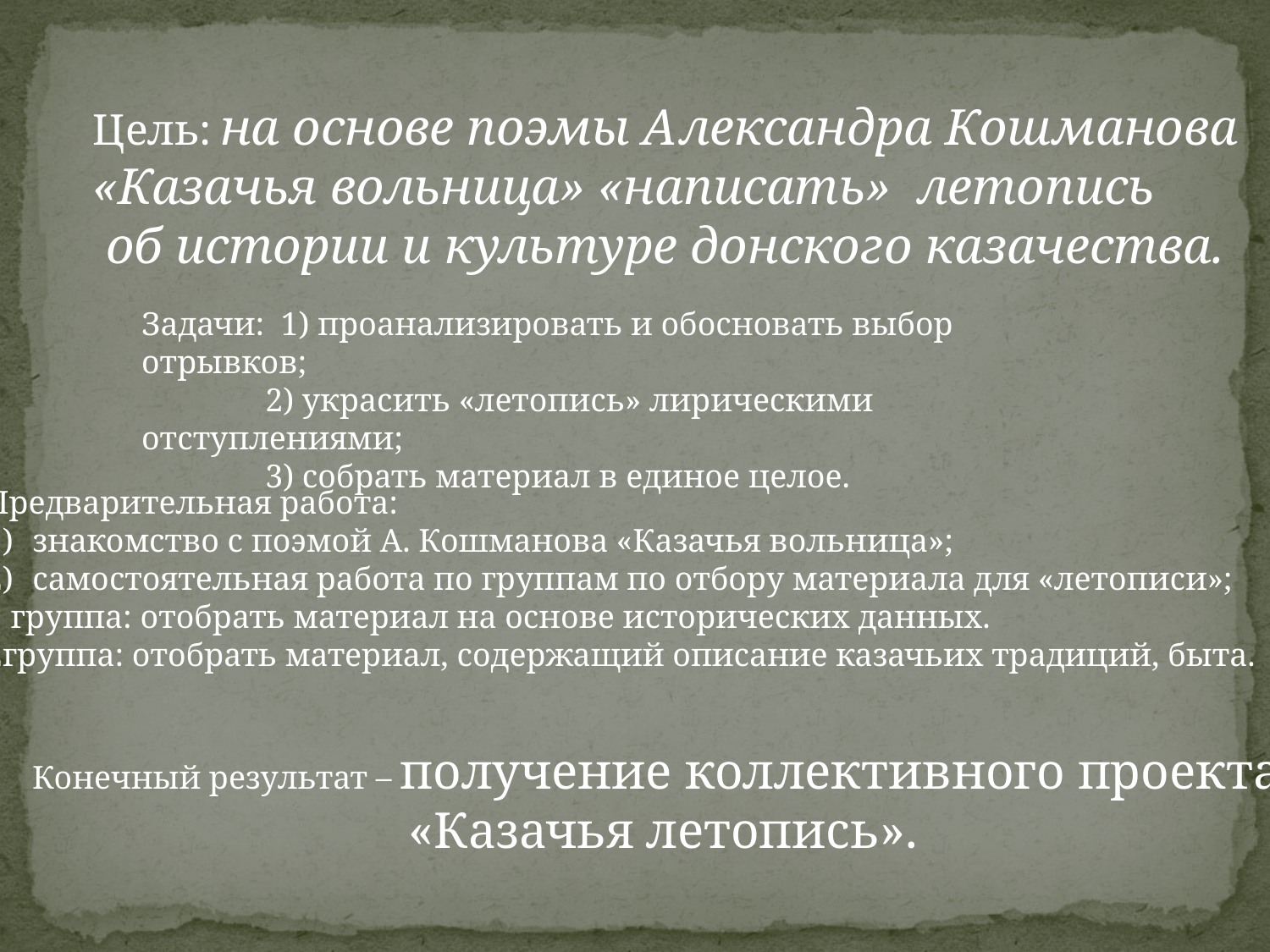

Цель: на основе поэмы Александра Кошманова
«Казачья вольница» «написать»  летопись
 об истории и культуре донского казачества.
Задачи:  1) проанализировать и обосновать выбор  отрывков;
               2) украсить «летопись» лирическими отступлениями;
               3) собрать материал в единое целое.

Предварительная работа:
знакомство с поэмой А. Кошманова «Казачья вольница»;
самостоятельная работа по группам по отбору материала для «летописи»;
1 группа: отобрать материал на основе исторических данных.
2группа: отобрать материал, содержащий описание казачьих традиций, быта.
Конечный результат – получение коллективного проекта
«Казачья летопись».